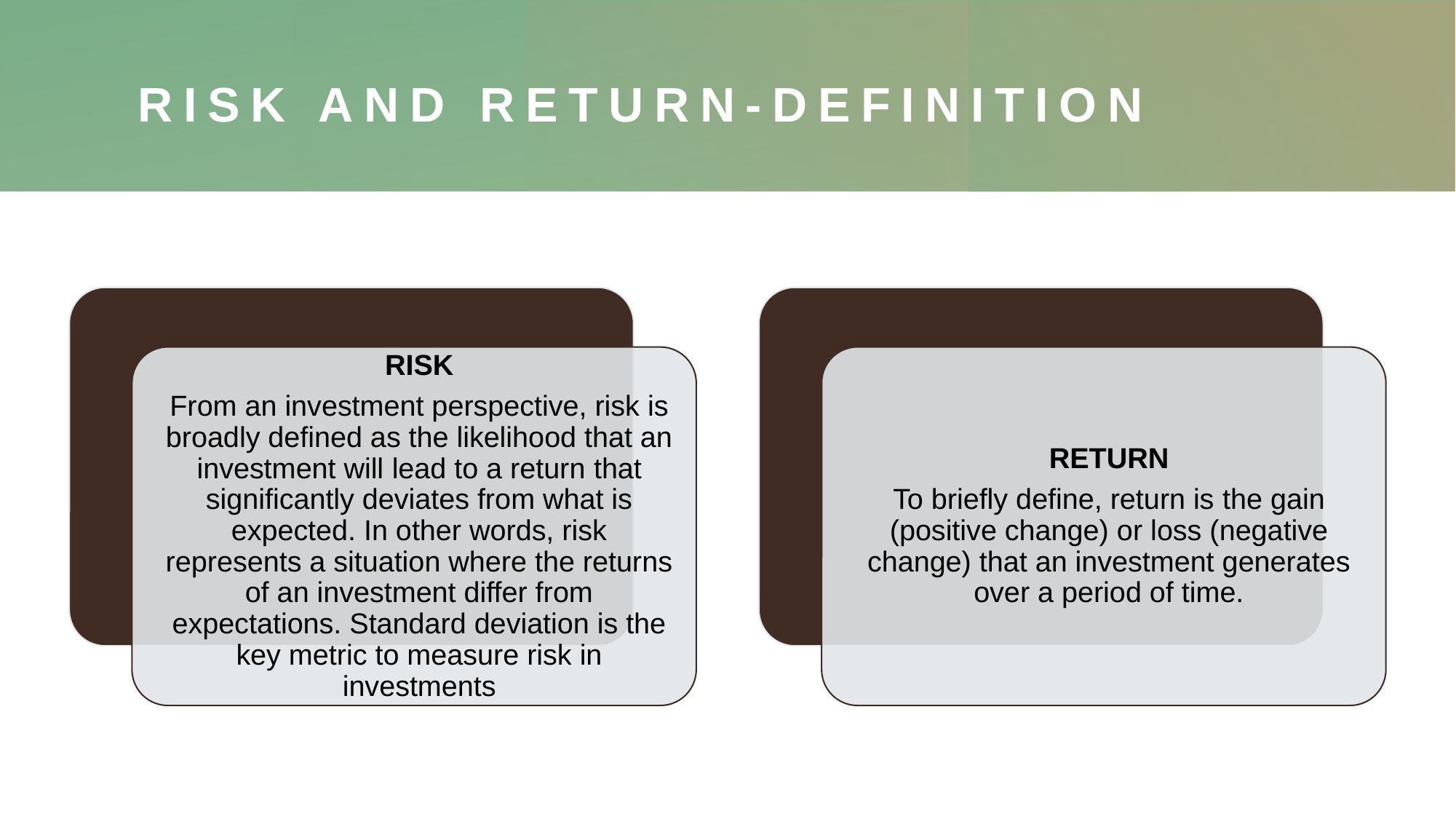

# Rısk and return-Defınıtıon
RISK
From an investment perspective, risk is broadly defined as the likelihood that an investment will lead to a return that significantly deviates from what is expected. In other words, risk represents a situation where the returns of an investment differ from expectations. Standard deviation is the key metric to measure risk in investments
RETURN
To briefly define, return is the gain (positive change) or loss (negative change) that an investment generates over a period of time.